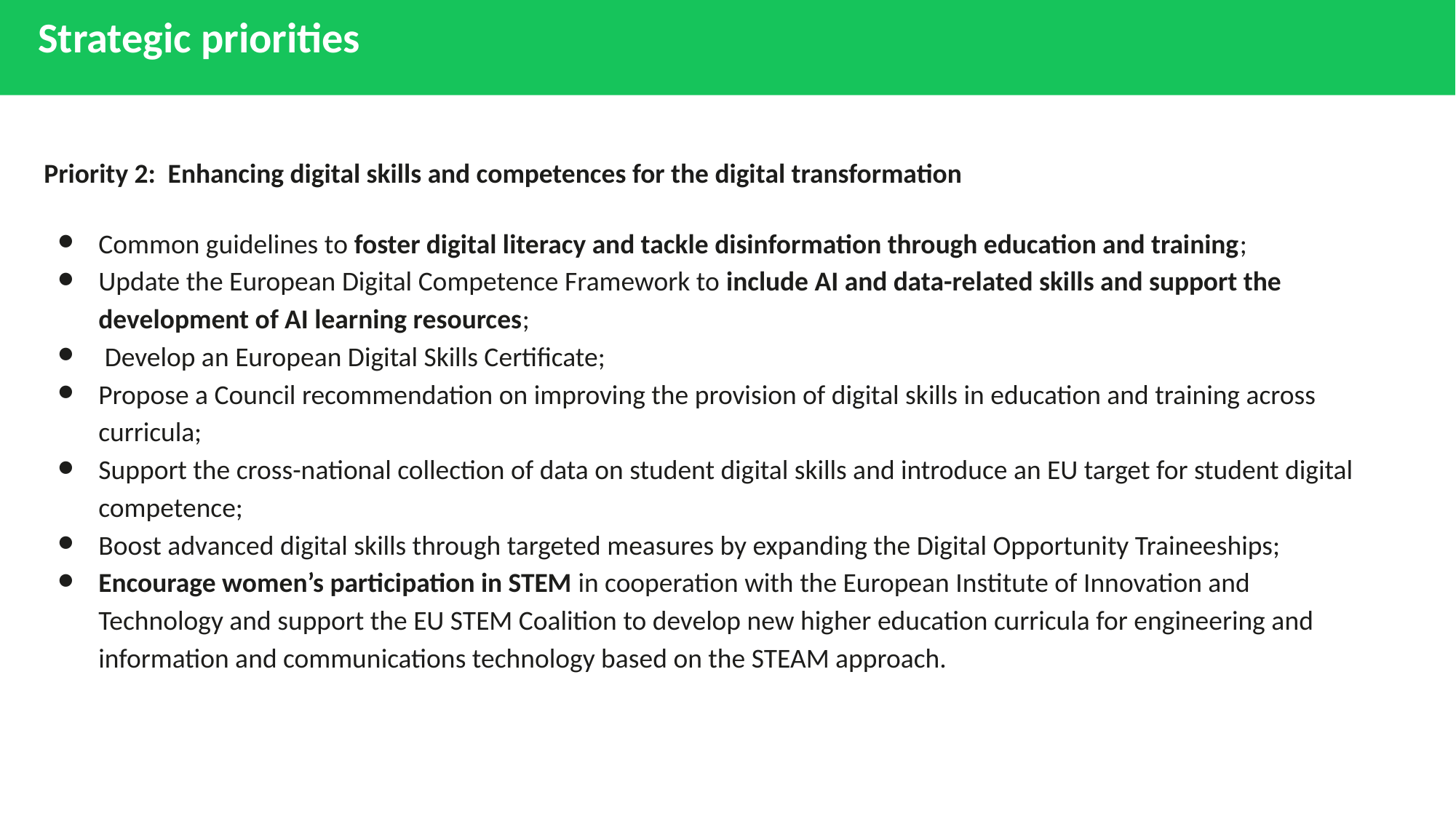

Strategic priorities

Priority 2:  Enhancing digital skills and competences for the digital transformation
Common guidelines to foster digital literacy and tackle disinformation through education and training;
Update the European Digital Competence Framework to include AI and data-related skills and support the development of AI learning resources;
 Develop an European Digital Skills Certificate;
Propose a Council recommendation on improving the provision of digital skills in education and training across curricula;
Support the cross-national collection of data on student digital skills and introduce an EU target for student digital competence;
Boost advanced digital skills through targeted measures by expanding the Digital Opportunity Traineeships;
Encourage women’s participation in STEM in cooperation with the European Institute of Innovation and Technology and support the EU STEM Coalition to develop new higher education curricula for engineering and information and communications technology based on the STEAM approach.